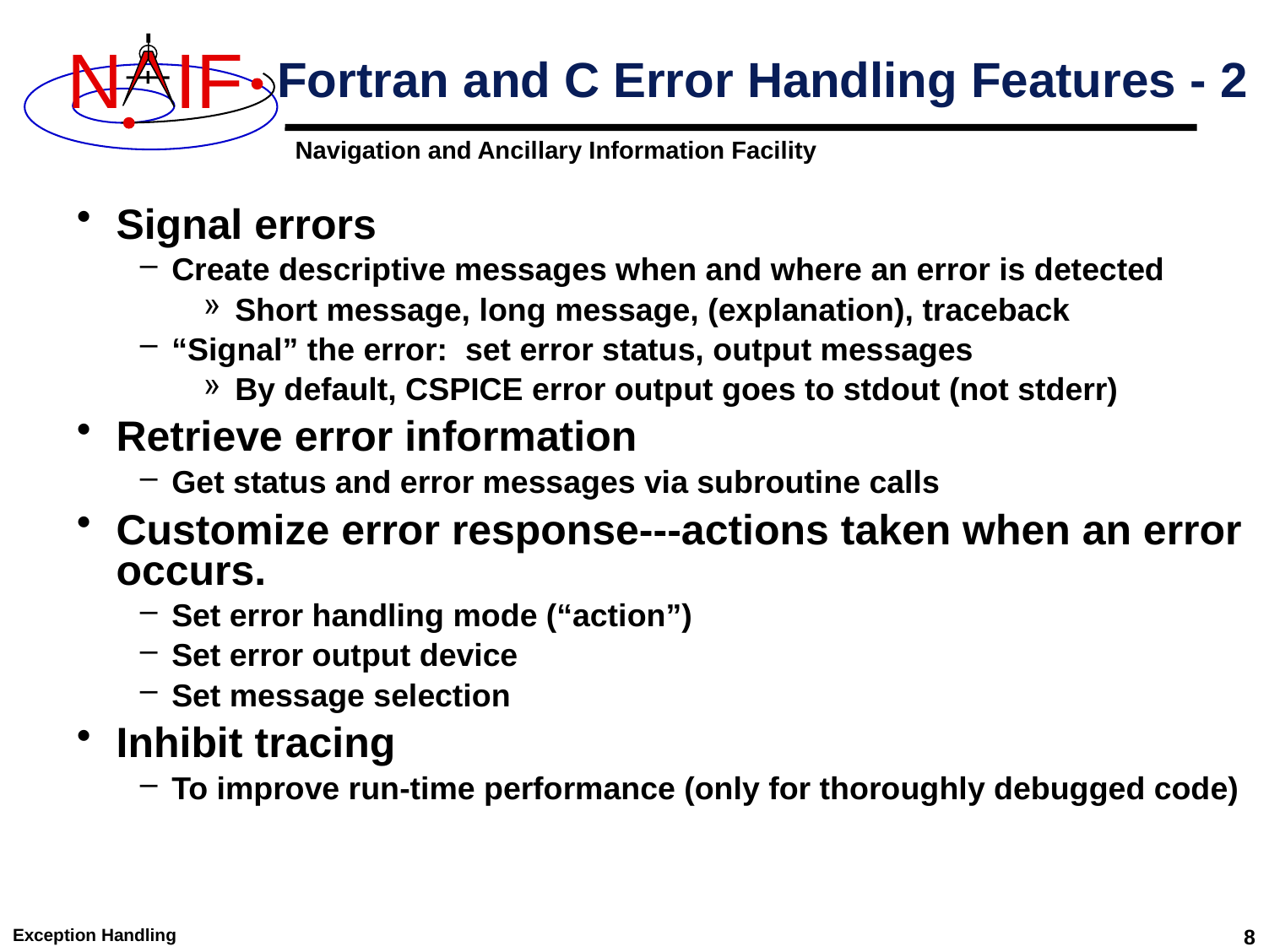

# Fortran and C Error Handling Features - 2
Signal errors
Create descriptive messages when and where an error is detected
Short message, long message, (explanation), traceback
“Signal” the error:  set error status, output messages
By default, CSPICE error output goes to stdout (not stderr)
Retrieve error information
Get status and error messages via subroutine calls
Customize error response---actions taken when an error occurs.
Set error handling mode (“action”)
Set error output device
Set message selection
Inhibit tracing
To improve run-time performance (only for thoroughly debugged code)
Exception Handling
8